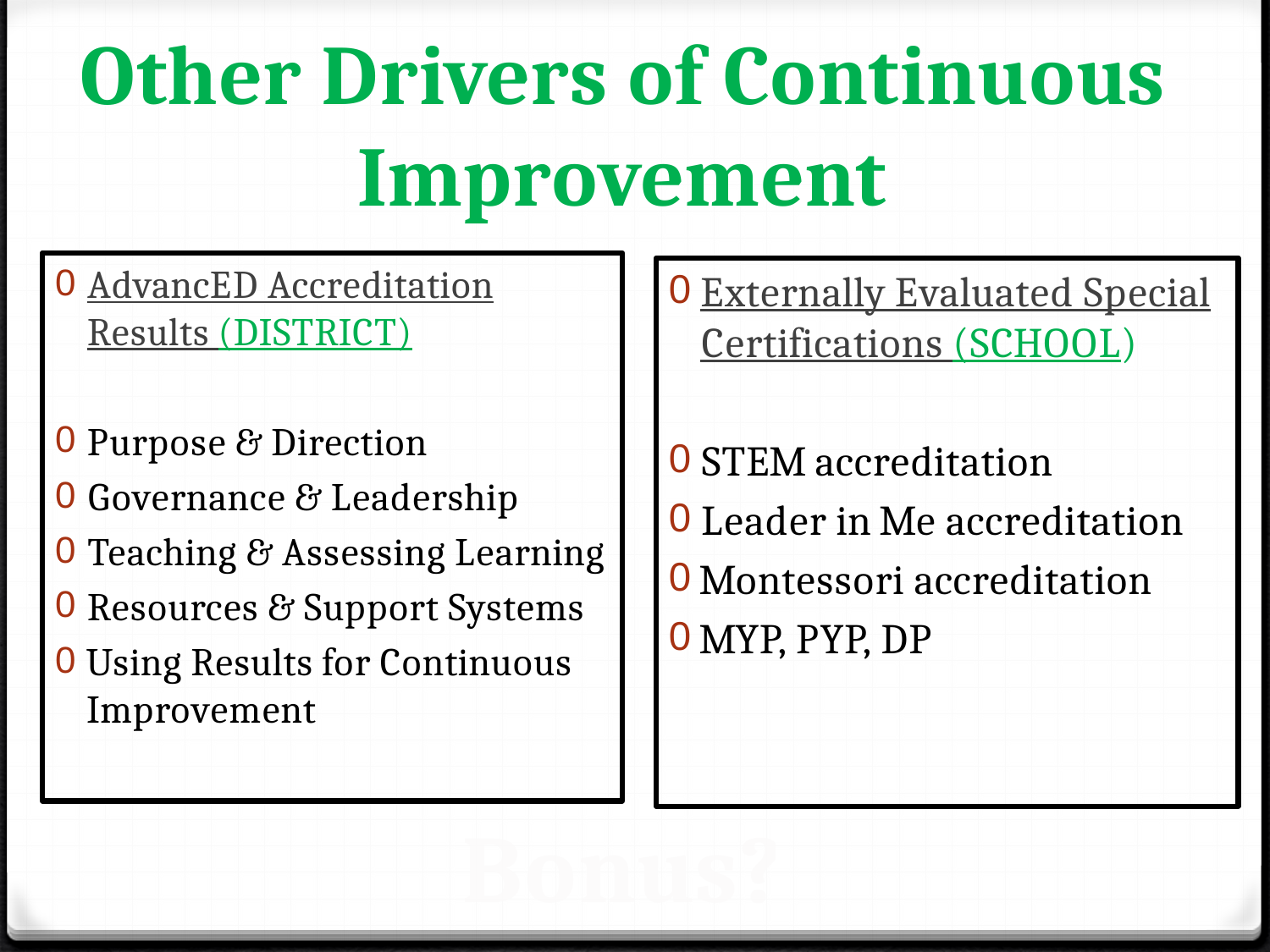

# Other Drivers of Continuous Improvement
AdvancED Accreditation Results (DISTRICT)

Purpose & Direction
Governance & Leadership
Teaching & Assessing Learning
Resources & Support Systems
Using Results for Continuous Improvement

Externally Evaluated Special Certifications (SCHOOL)

STEM accreditation
Leader in Me accreditation
Montessori accreditation
MYP, PYP, DP
Bonus?